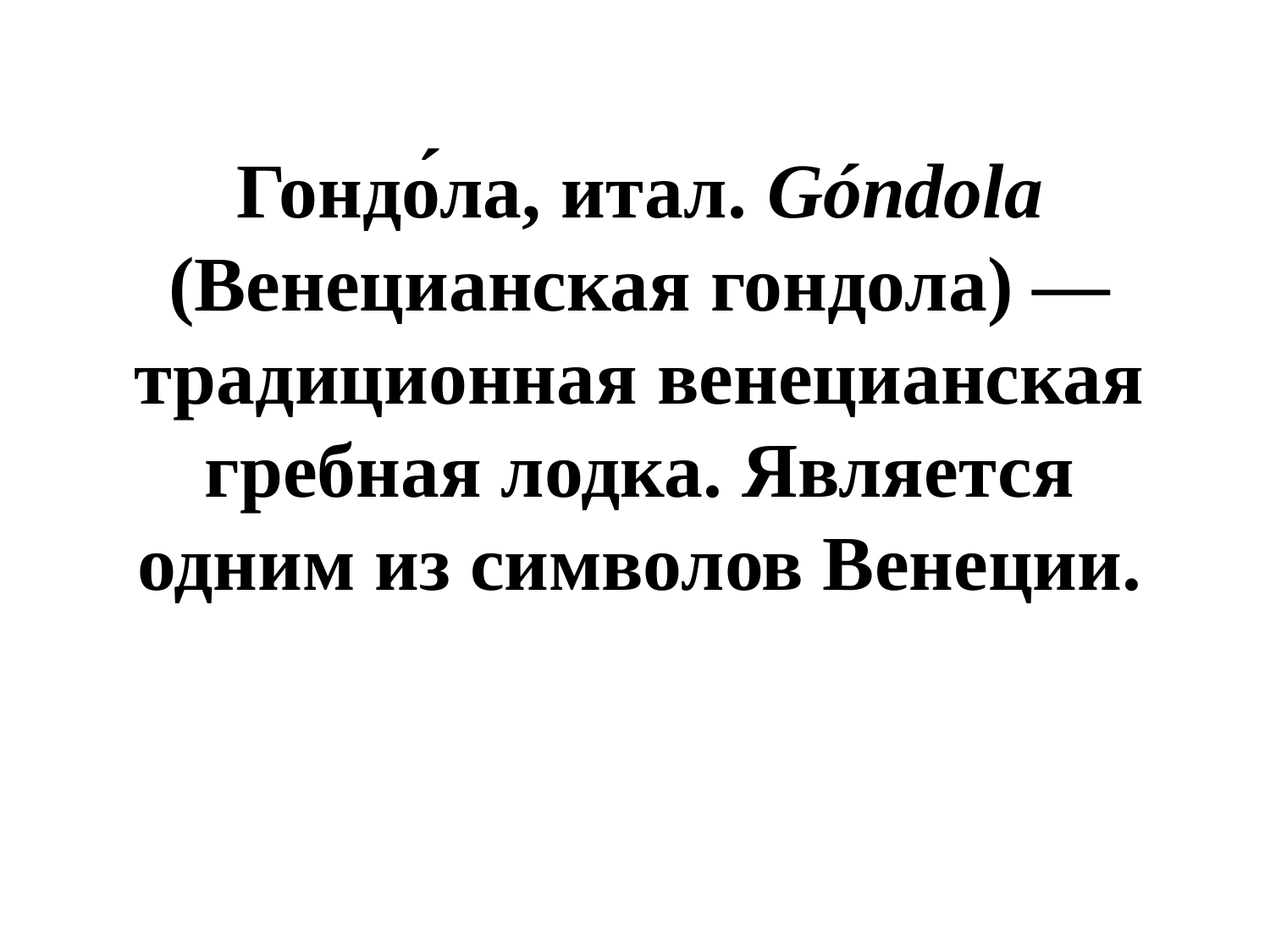

Гондо́ла, итал. Góndola (Венецианская гондола) — традиционная венецианская гребная лодка. Является одним из символов Венеции.